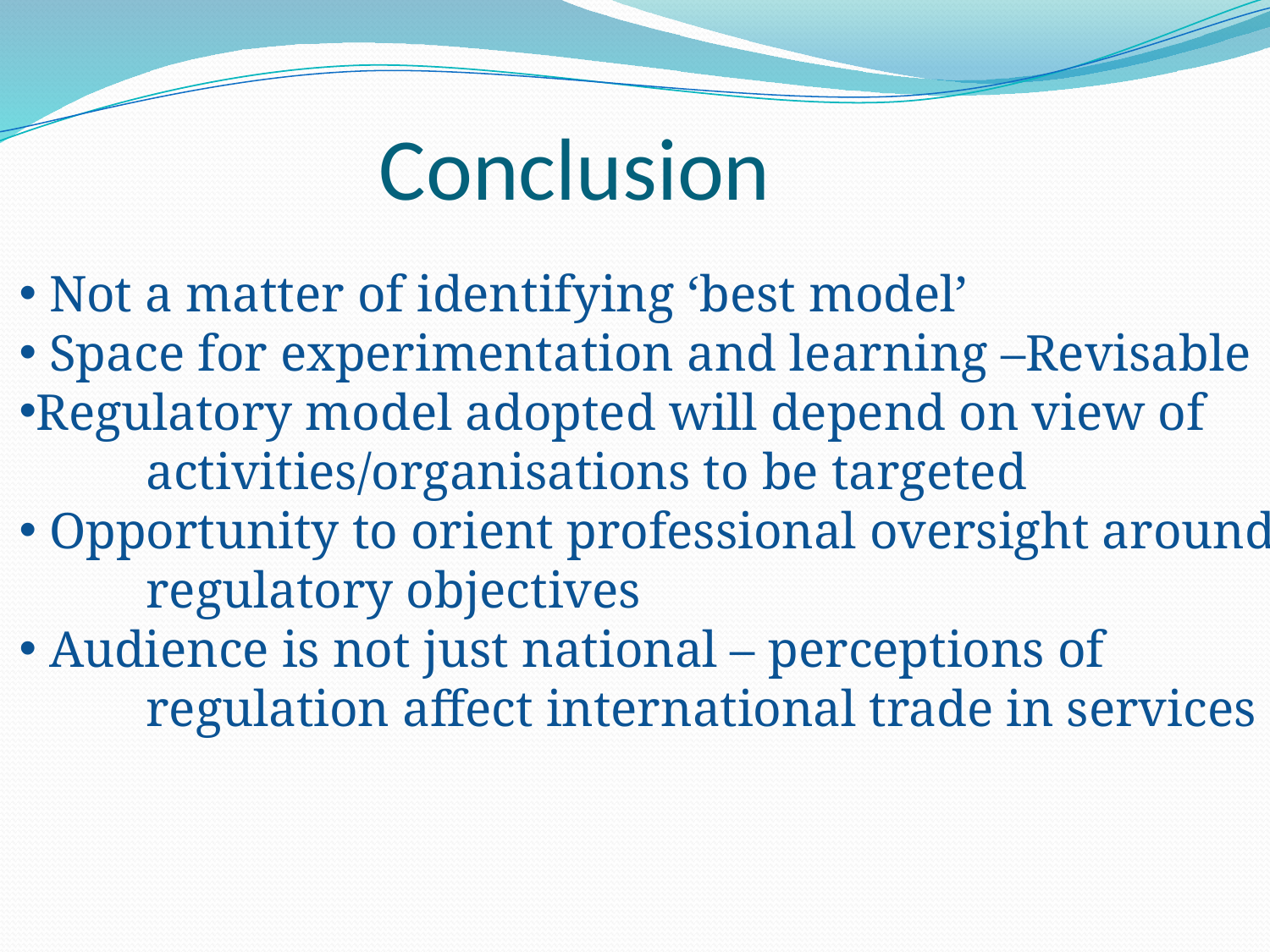

Conclusion
 Not a matter of identifying ‘best model’
 Space for experimentation and learning –Revisable
Regulatory model adopted will depend on view of
	activities/organisations to be targeted
 Opportunity to orient professional oversight around
	regulatory objectives
 Audience is not just national – perceptions of
	regulation affect international trade in services